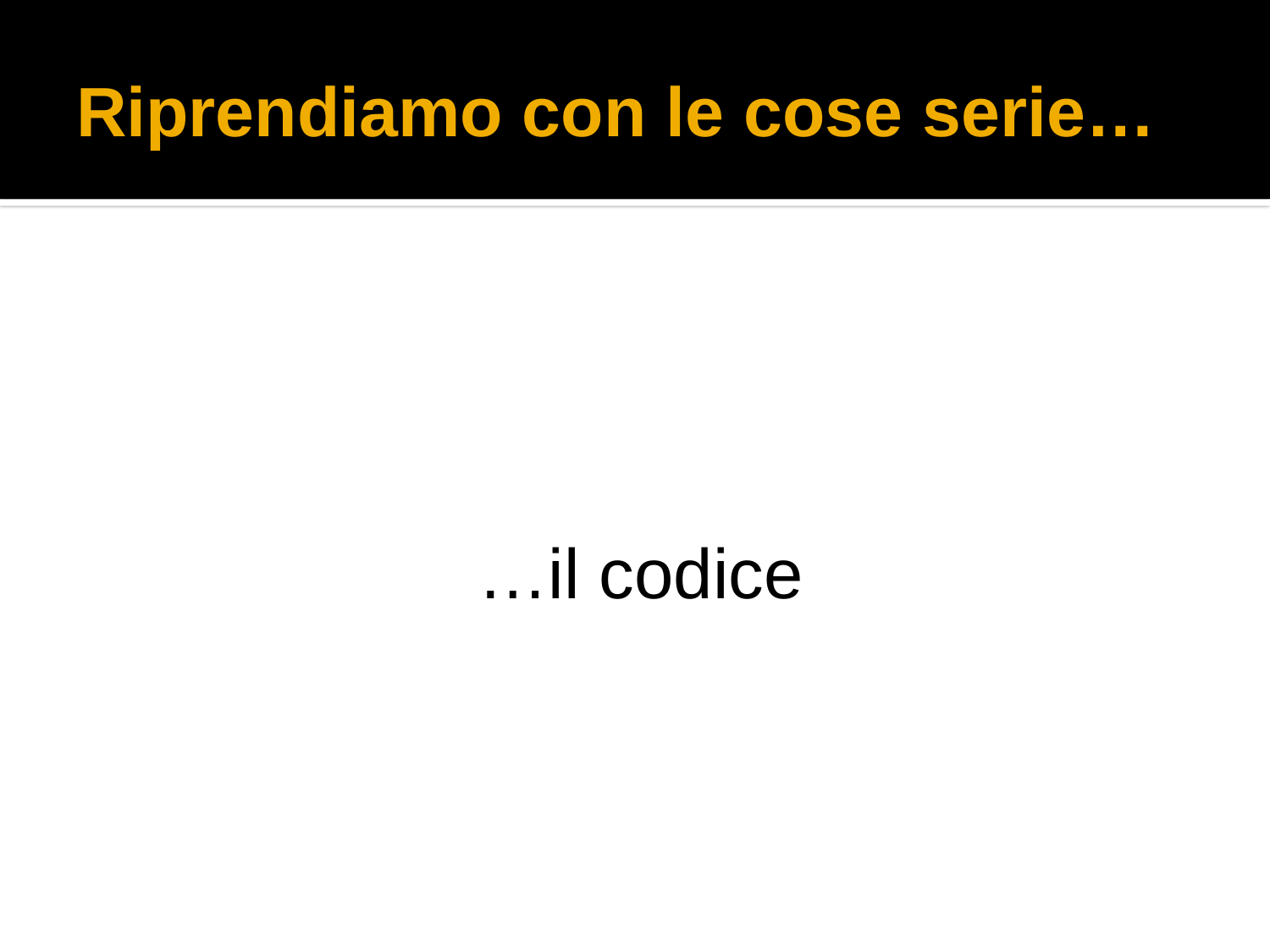

# Riprendiamo con le cose serie…
…il codice